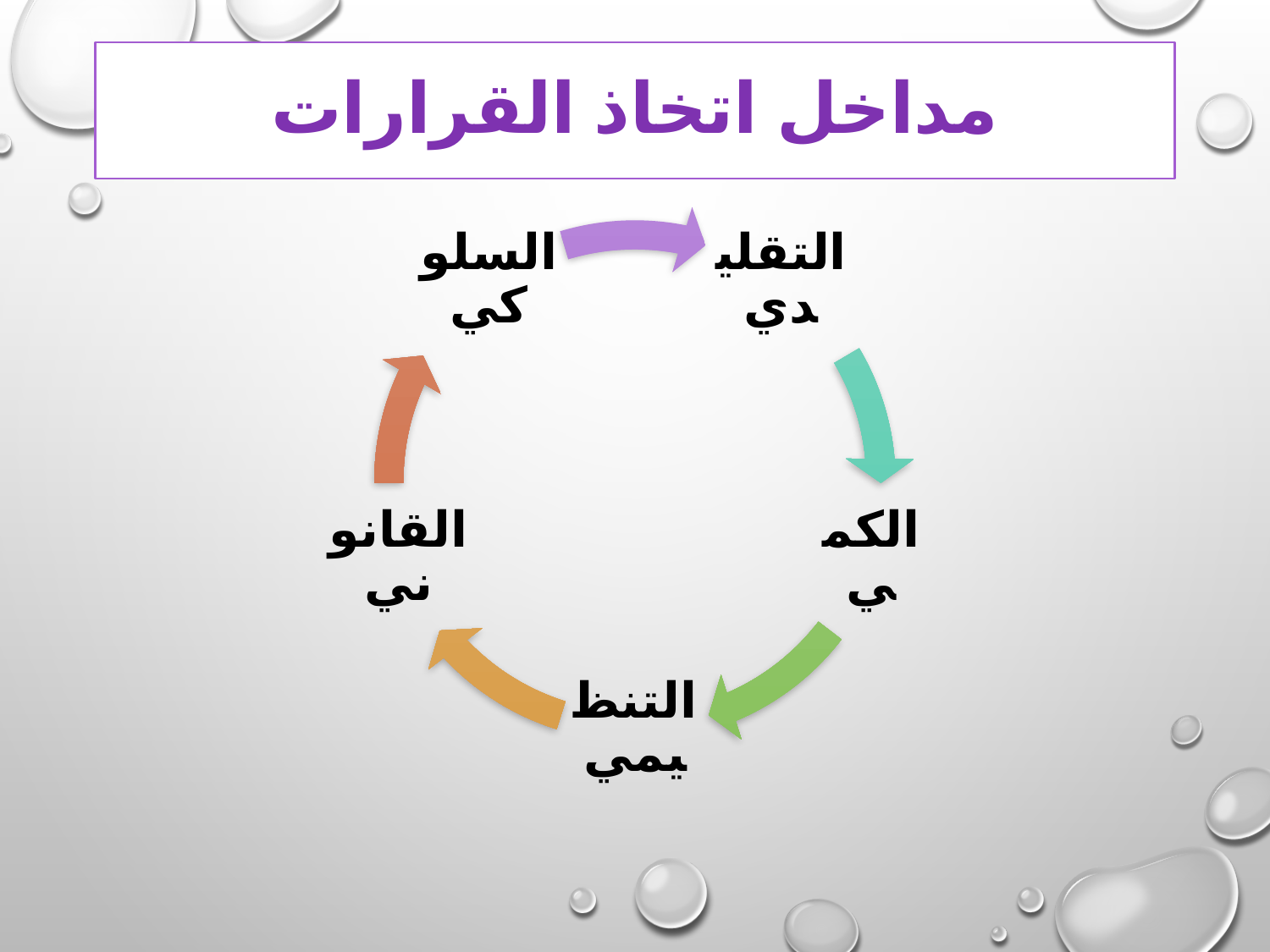

# مداخل اتخاذ القرارات
التقليدي
الكمي
التنظيمي
القانوني
السلوكي